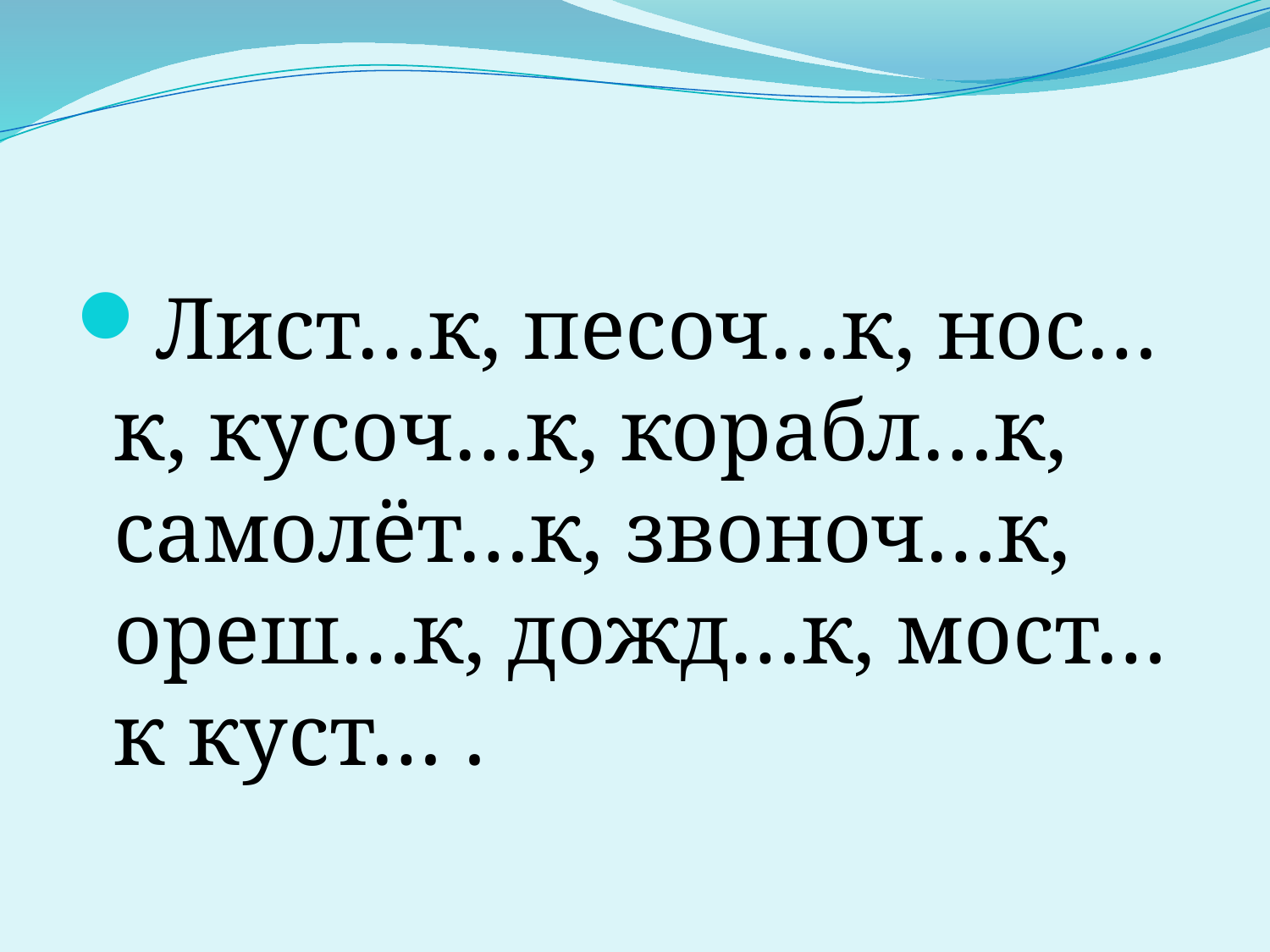

#
Лист…к, песоч…к, нос…к, кусоч…к, корабл…к, самолёт…к, звоноч…к, ореш…к, дожд…к, мост…к куст… .